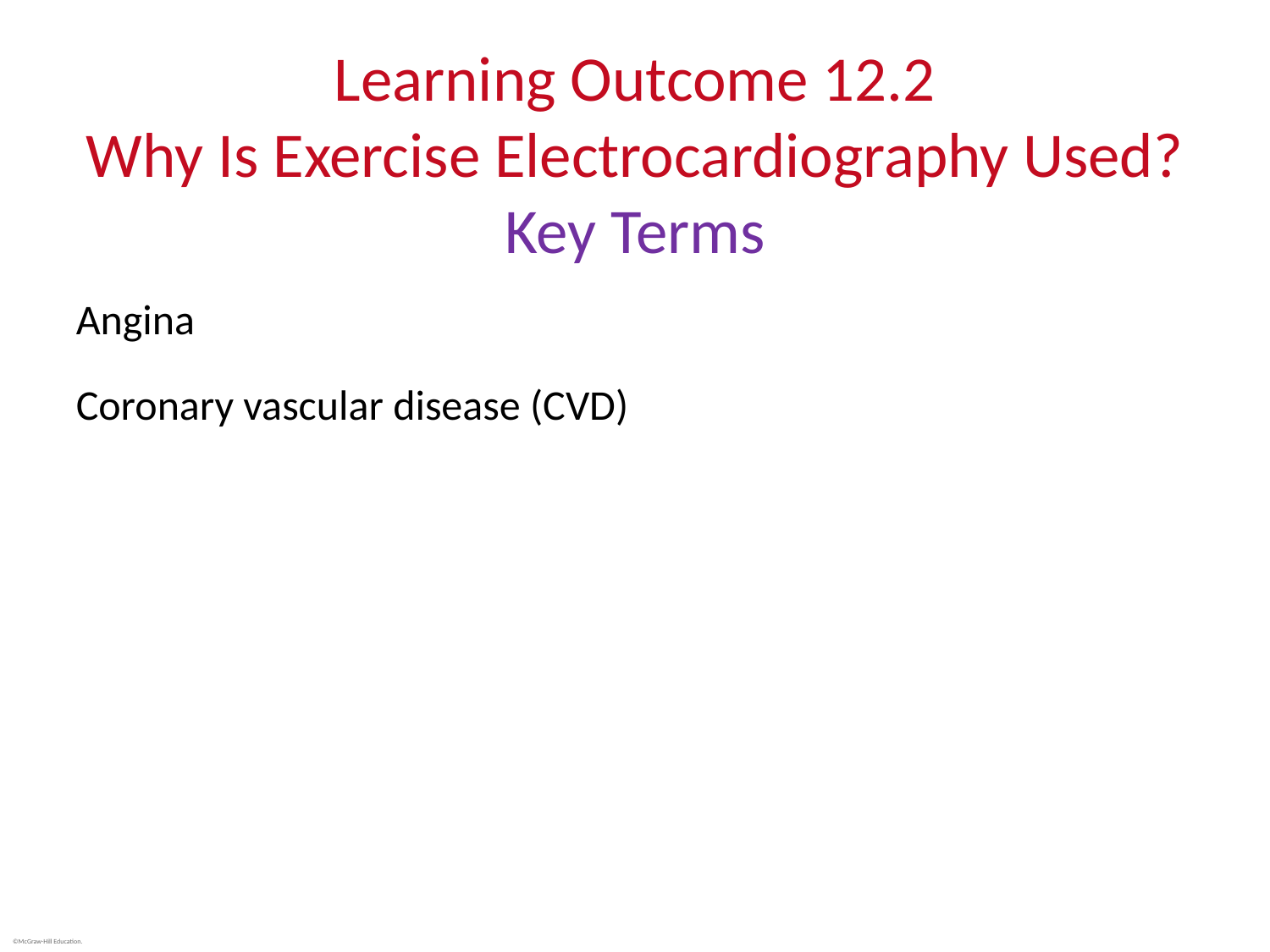

# Learning Outcome 12.2 Why Is Exercise Electrocardiography Used? Key Terms
Angina
Coronary vascular disease (CVD)